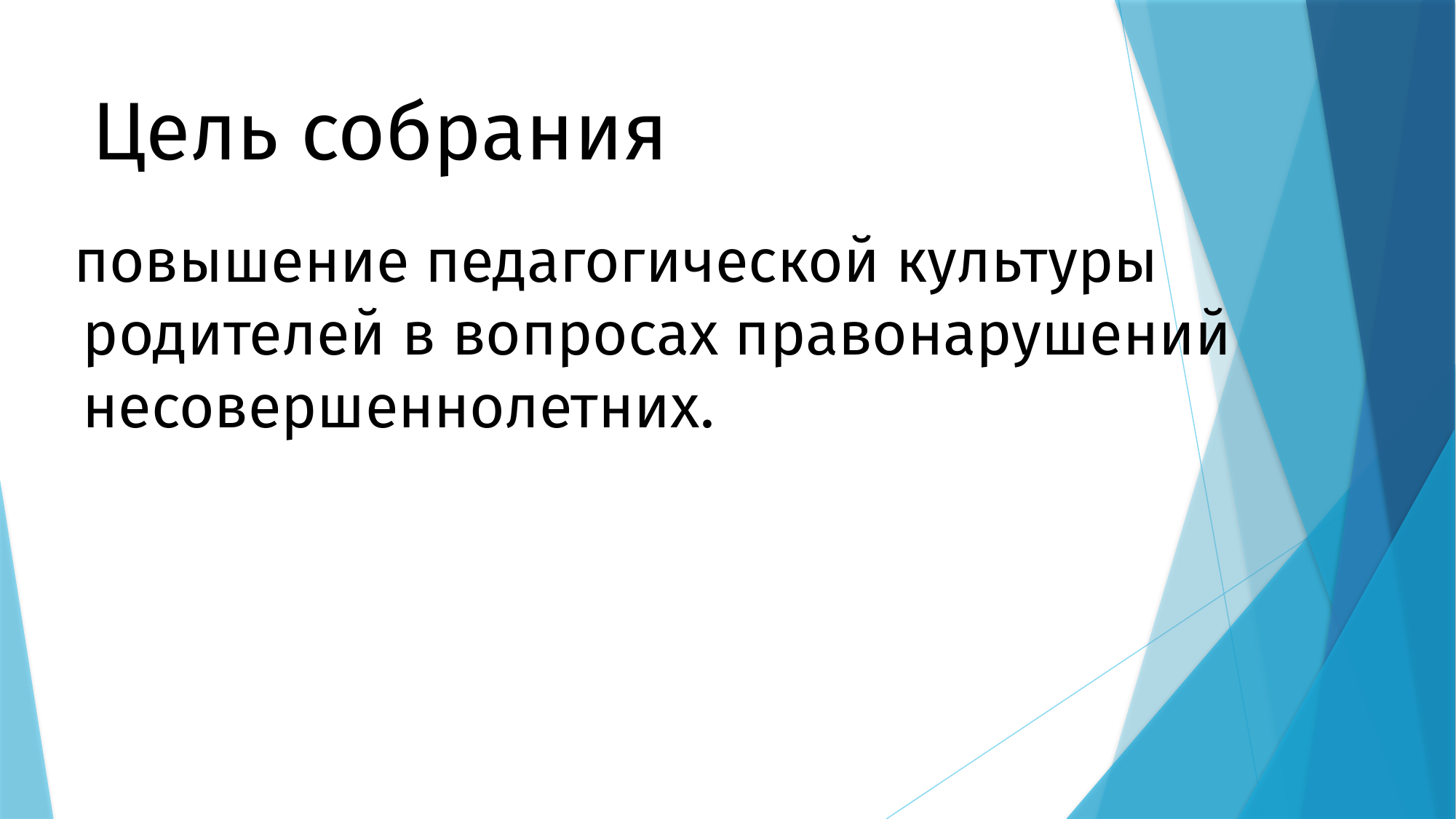

# Цель собрания
  повышение педагогической культуры родителей в вопросах правонарушений несовершеннолетних.